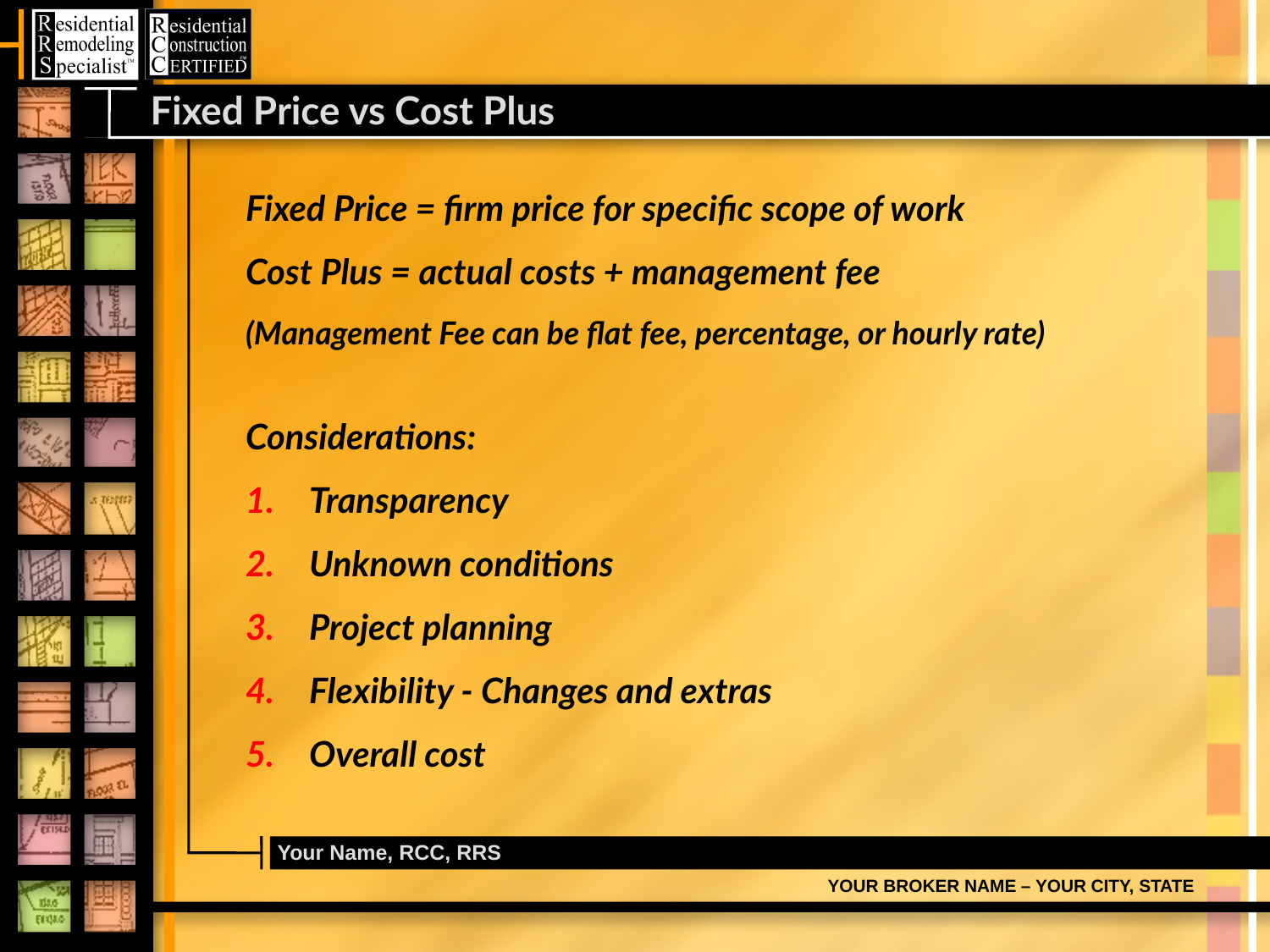

# Fixed Price vs Cost Plus
Fixed Price = firm price for specific scope of work
Cost Plus = actual costs + management fee
(Management Fee can be flat fee, percentage, or hourly rate)
Considerations:
Transparency
Unknown conditions
Project planning
Flexibility - Changes and extras
Overall cost
Your Name, RCC, RRS